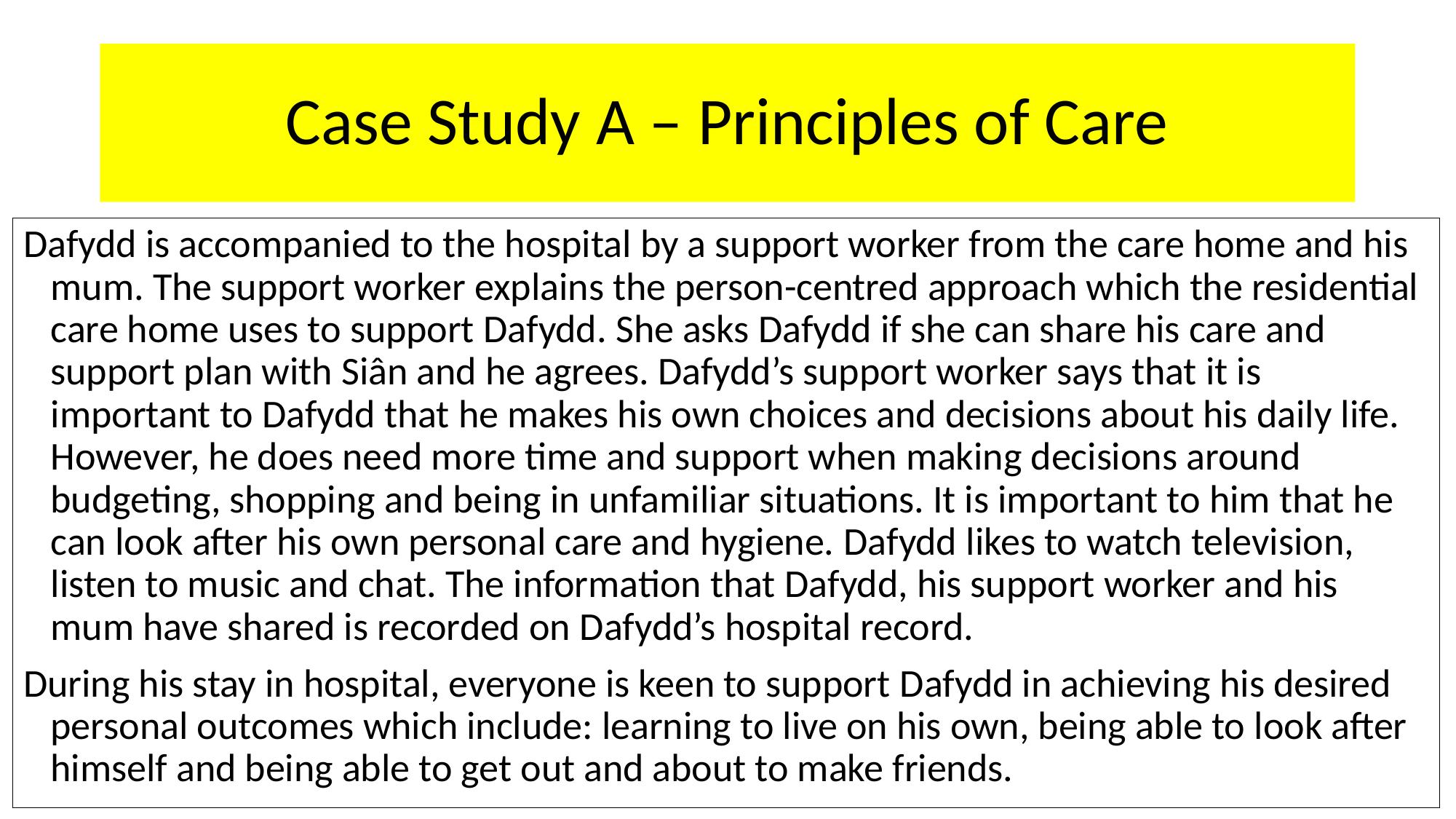

# Case Study A – Principles of Care
Dafydd is accompanied to the hospital by a support worker from the care home and his mum. The support worker explains the person-centred approach which the residential care home uses to support Dafydd. She asks Dafydd if she can share his care and support plan with Siân and he agrees. Dafydd’s support worker says that it is important to Dafydd that he makes his own choices and decisions about his daily life. However, he does need more time and support when making decisions around budgeting, shopping and being in unfamiliar situations. It is important to him that he can look after his own personal care and hygiene. Dafydd likes to watch television, listen to music and chat. The information that Dafydd, his support worker and his mum have shared is recorded on Dafydd’s hospital record.
During his stay in hospital, everyone is keen to support Dafydd in achieving his desired personal outcomes which include: learning to live on his own, being able to look after himself and being able to get out and about to make friends.